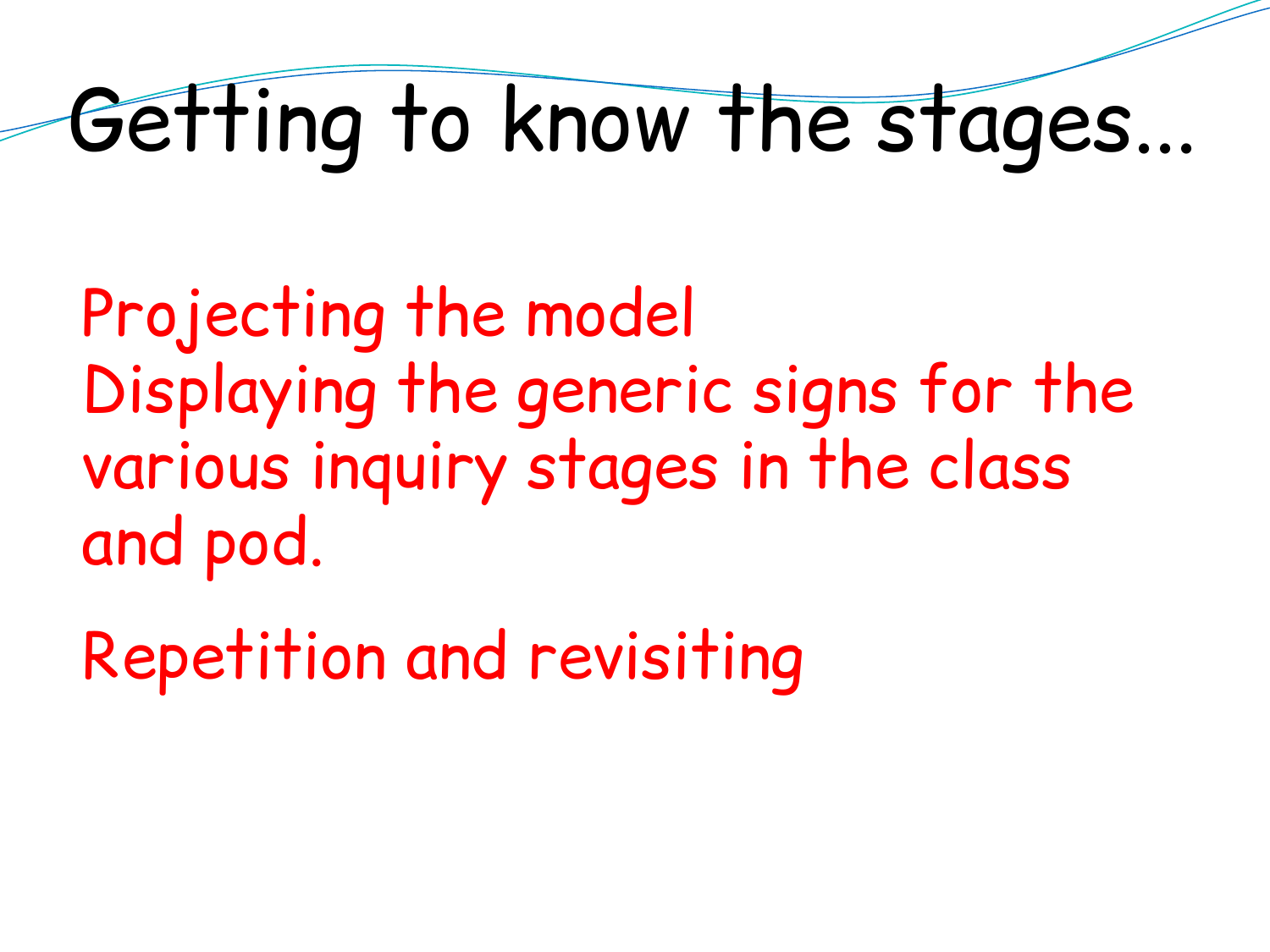

Getting to know the stages...
Projecting the model
Displaying the generic signs for the various inquiry stages in the class and pod.
Repetition and revisiting